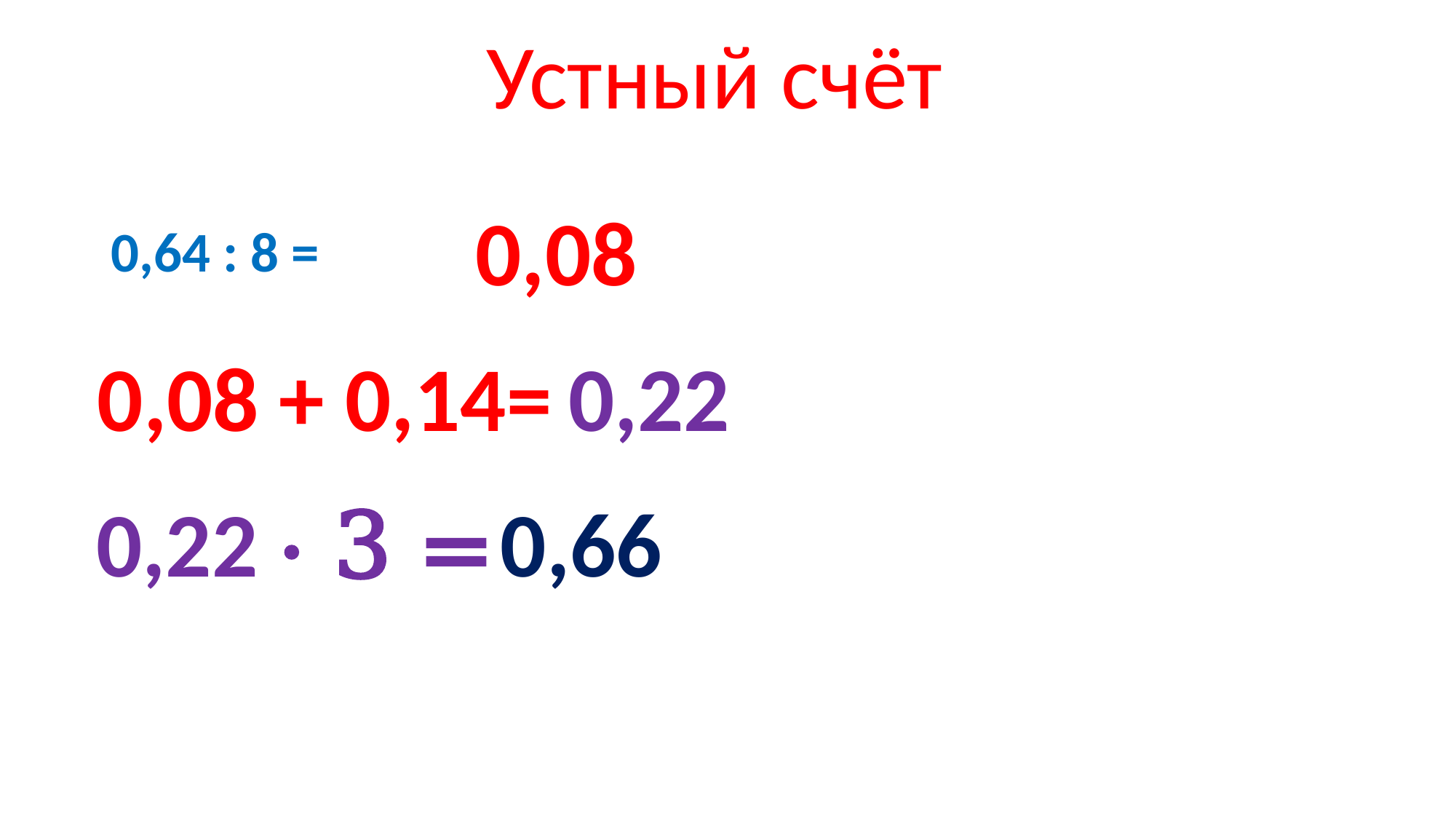

# Устный счёт
0,08
0,64 : 8 =

0,08 + 0,14=
0,22
0,66
0,22 ⋅ 3 =